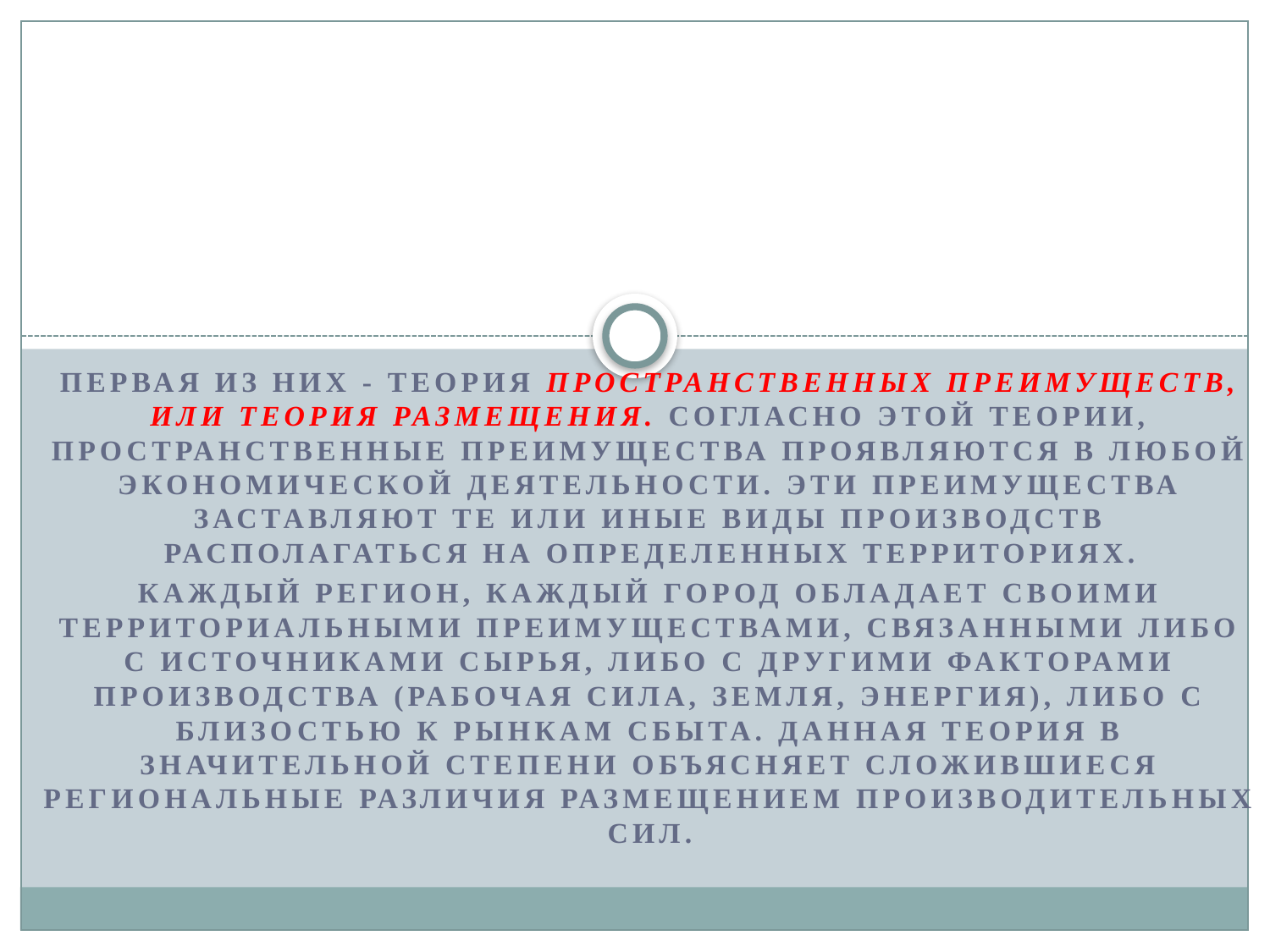

Первая из них - теория пространственных преимуществ, или теория размещения. Согласно этой теории, пространственные преимущества проявляются в любой экономической деятельности. Эти преимущества заставляют те или иные виды производств располагаться на определенных территориях.
Каждый регион, каждый город обладает своими территориальными преимуществами, связанными либо с источниками сырья, либо с другими факторами производства (рабочая сила, земля, энергия), либо с близостью к рынкам сбыта. Данная теория в значительной степени объясняет сложившиеся региональные различия размещением производительных сил.